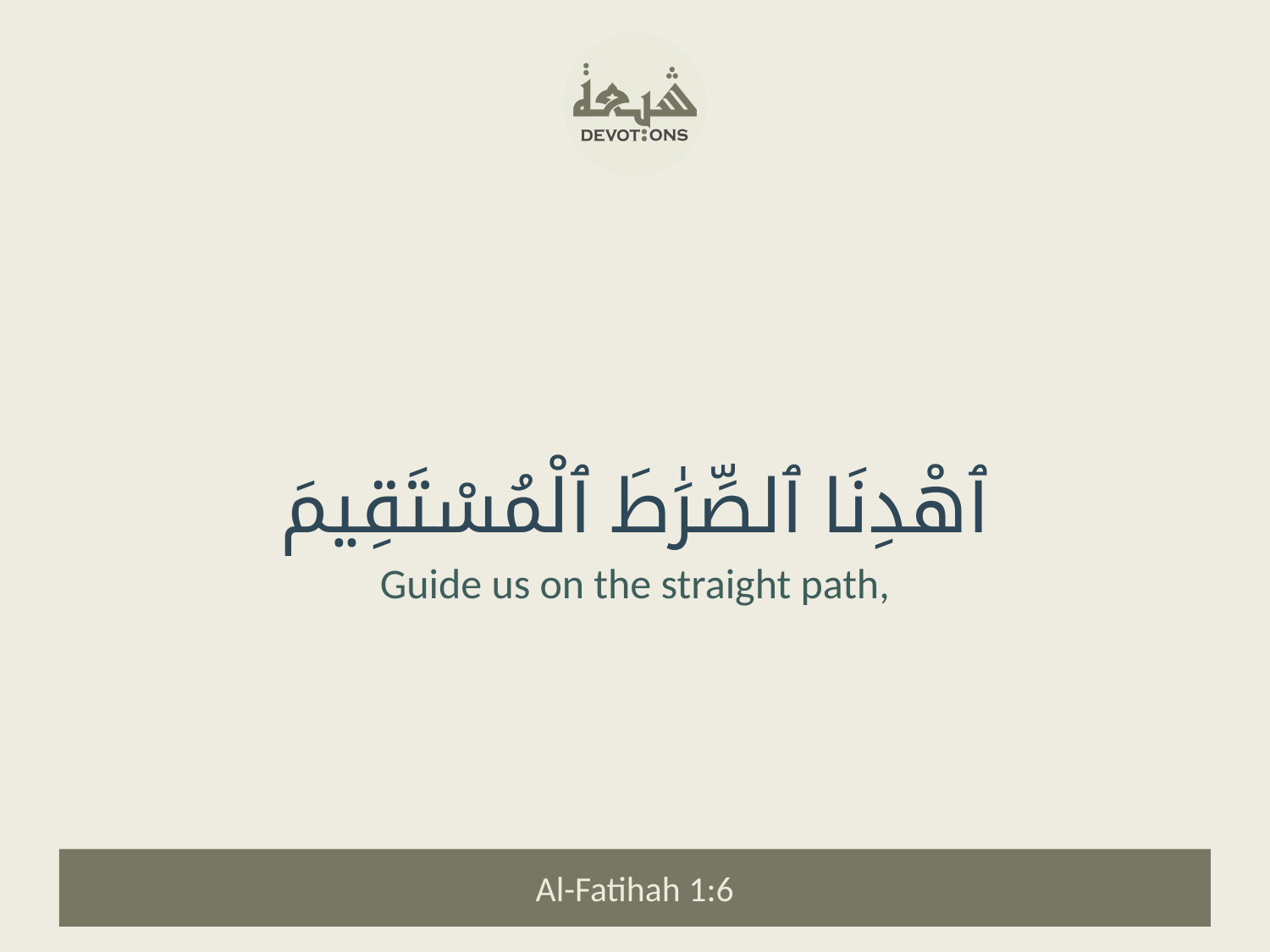

ٱهْدِنَا ٱلصِّرَٰطَ ٱلْمُسْتَقِيمَ
Guide us on the straight path,
Al-Fatihah 1:6